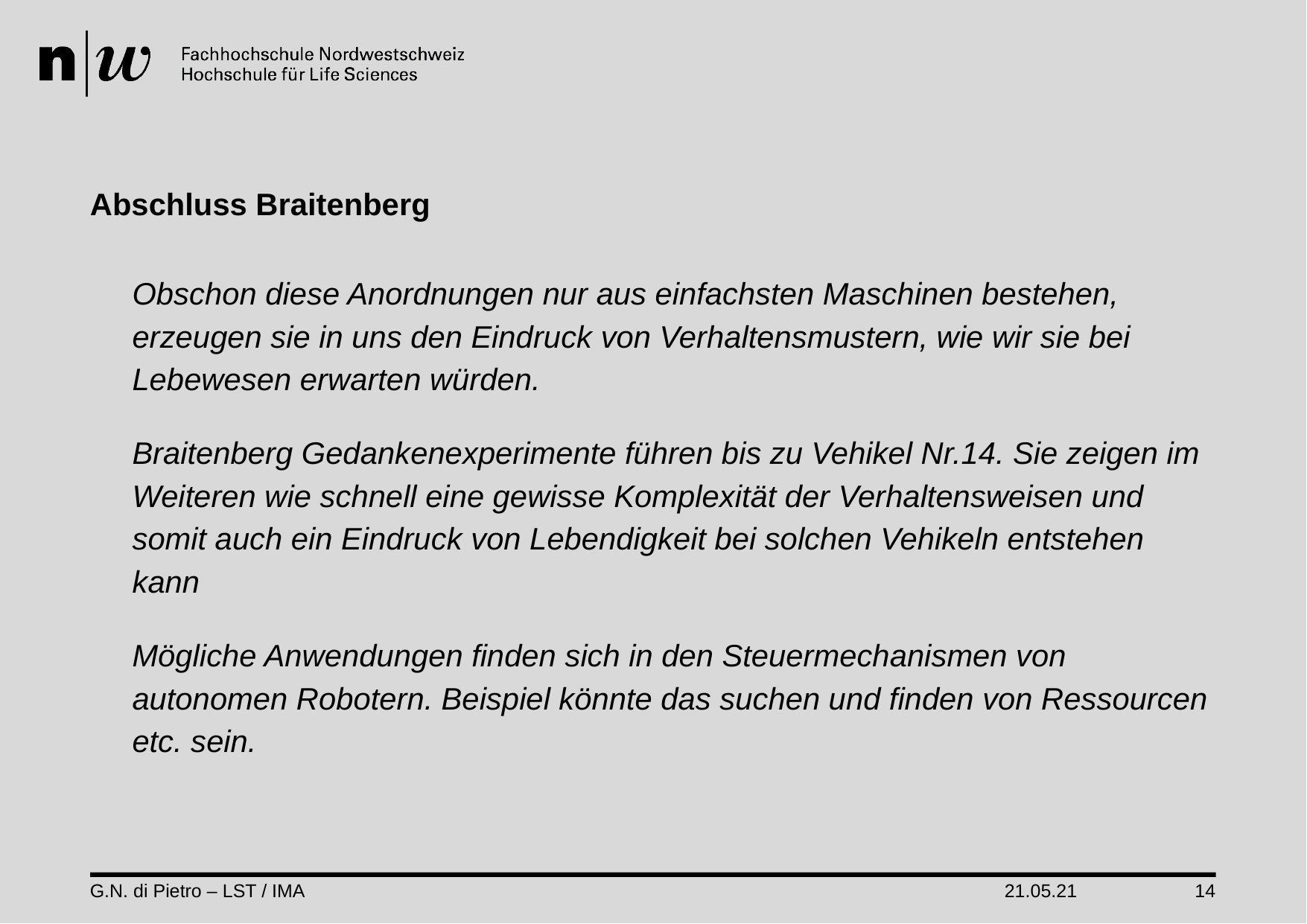

# Abschluss Braitenberg
	Obschon diese Anordnungen nur aus einfachsten Maschinen bestehen, erzeugen sie in uns den Eindruck von Verhaltensmustern, wie wir sie bei Lebewesen erwarten würden.
	Braitenberg Gedankenexperimente führen bis zu Vehikel Nr.14. Sie zeigen im Weiteren wie schnell eine gewisse Komplexität der Verhaltensweisen und somit auch ein Eindruck von Lebendigkeit bei solchen Vehikeln entstehen kann
	Mögliche Anwendungen finden sich in den Steuermechanismen von autonomen Robotern. Beispiel könnte das suchen und finden von Ressourcen etc. sein.
G.N. di Pietro – LST / IMA
21.05.21
14